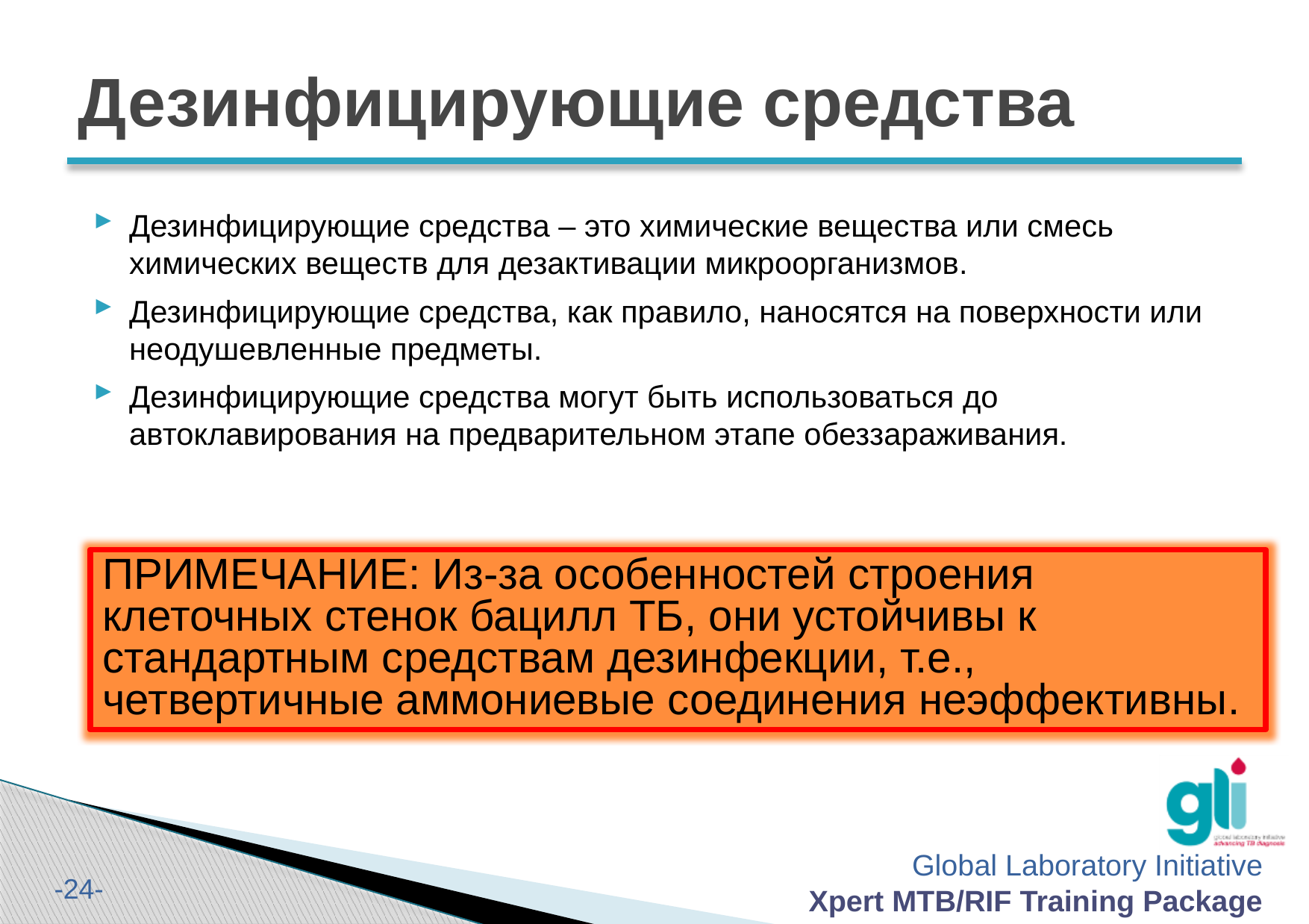

# Дезинфицирующие средства
Дезинфицирующие средства – это химические вещества или смесь химических веществ для дезактивации микроорганизмов.
Дезинфицирующие средства, как правило, наносятся на поверхности или неодушевленные предметы.
Дезинфицирующие средства могут быть использоваться до автоклавирования на предварительном этапе обеззараживания.

ПРИМЕЧАНИЕ: Из-за особенностей строения клеточных стенок бацилл ТБ, они устойчивы к стандартным средствам дезинфекции, т.е., четвертичные аммониевые соединения неэффективны.